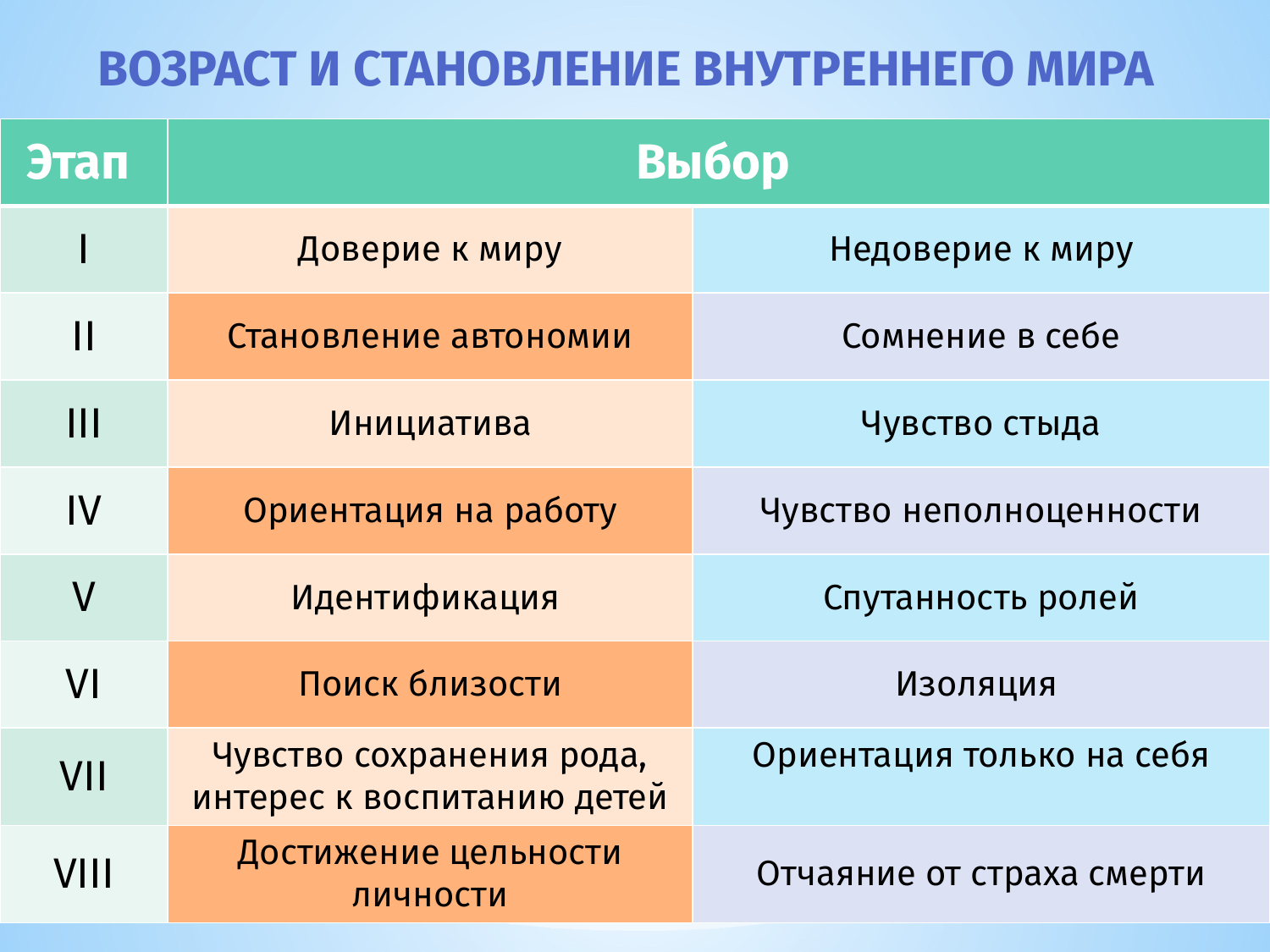

Возраст и становление внутреннего мира
| Этап | Выбор |  |
| --- | --- | --- |
| I | Доверие к миру | Недоверие к миру |
| II | Становление автономии | Сомнение в себе |
| III | Инициатива | Чувство стыда |
| IV | Ориентация на работу | Чувство неполноценности |
| V | Идентификация | Спутанность ролей |
| VI | Поиск близости | Изоляция |
| VII | Чувство сохранения рода, интерес к воспитанию детей | Ориентация только на себя |
| VIII | Достижение цельности личности | Отчаяние от страха смерти |